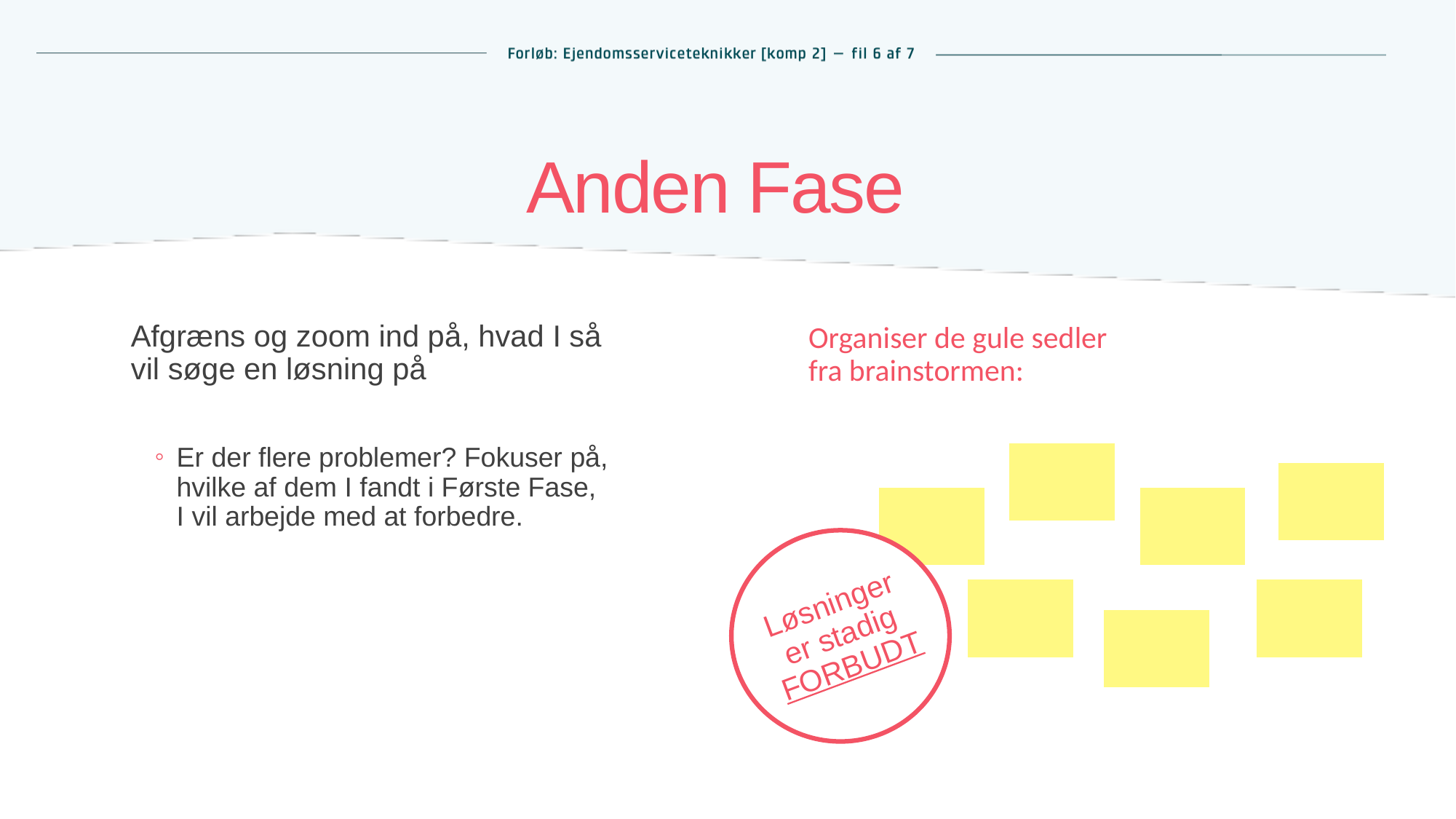

Anden Fase
Afgræns og zoom ind på, hvad I så
vil søge en løsning på

Er der flere problemer? Fokuser på,
hvilke af dem I fandt i Første Fase,
I vil arbejde med at forbedre.
Organiser de gule sedler
fra brainstormen:

Løsninger
er stadig FORBUDT

5